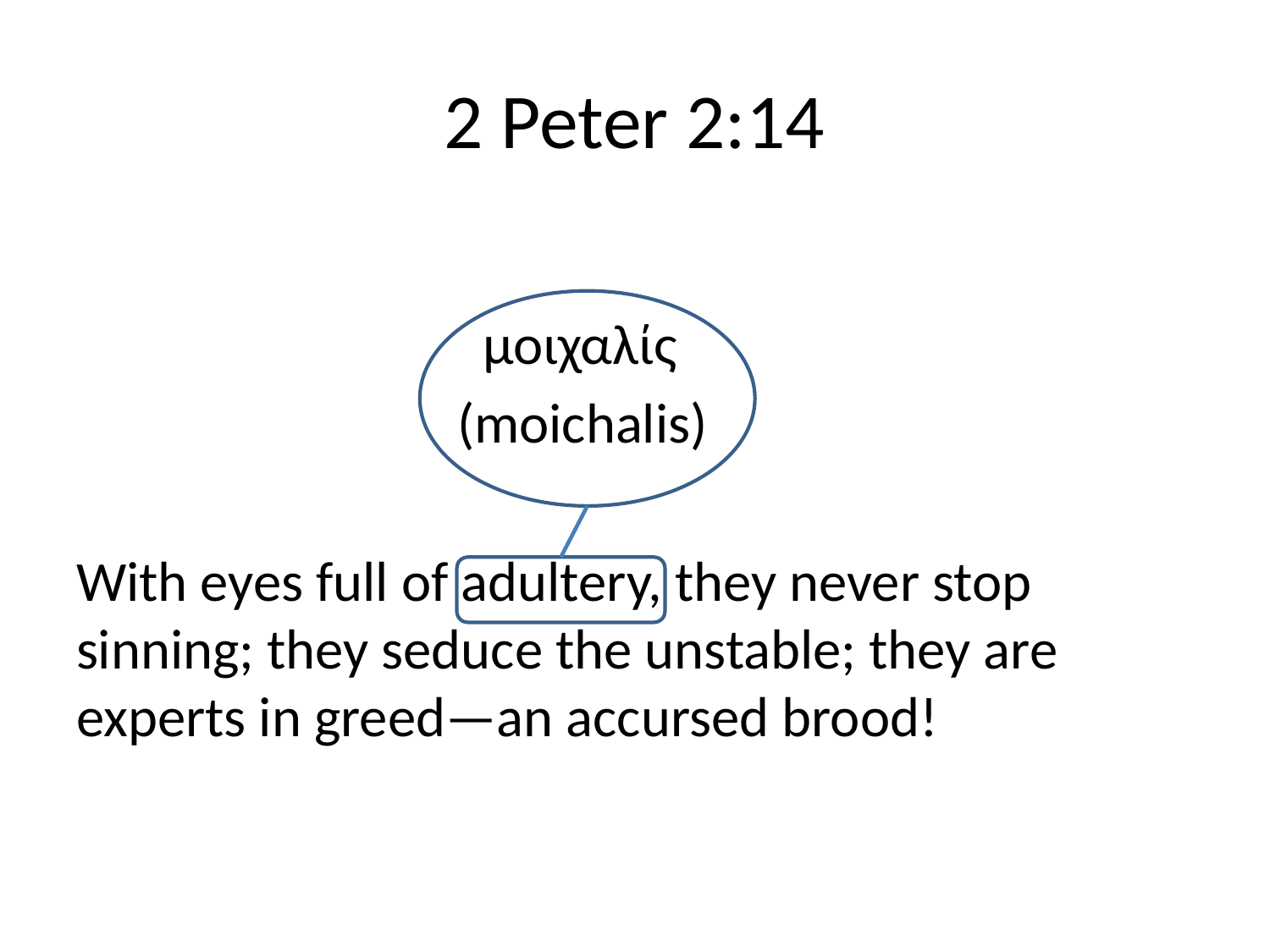

# 2 Peter 2:14

			  μοιχαλίς
			(moichalis)

With eyes full of adultery, they never stop sinning; they seduce the unstable; they are experts in greed—an accursed brood!